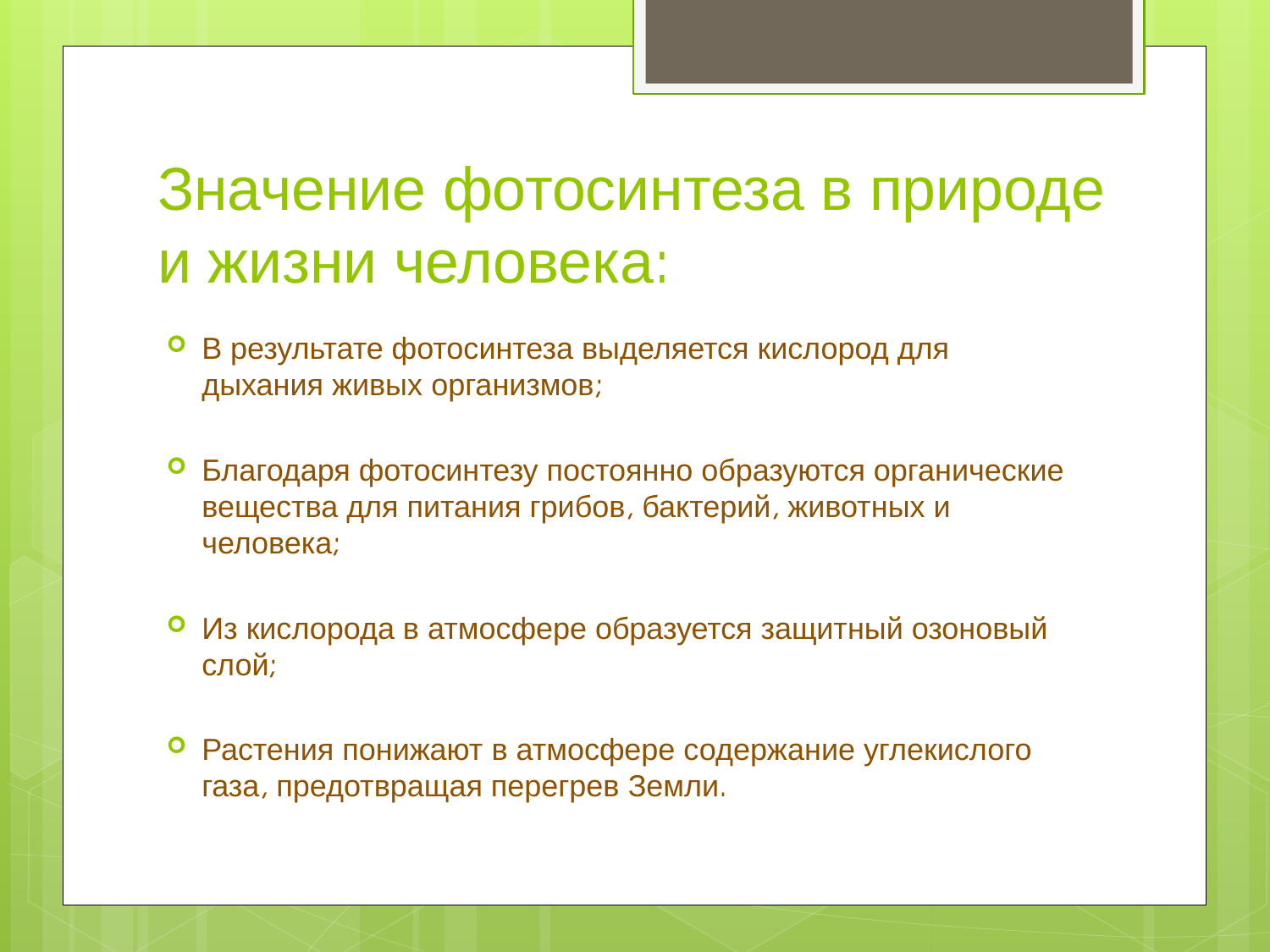

# Значение фотосинтеза в природе и жизни человека:
В результате фотосинтеза выделяется кислород для дыхания живых организмов;

Благодаря фотосинтезу постоянно образуются органические вещества для питания грибов, бактерий, животных и человека;

Из кислорода в атмосфере образуется защитный озоновый слой;

Растения понижают в атмосфере содержание углекислого газа, предотвращая перегрев Земли.